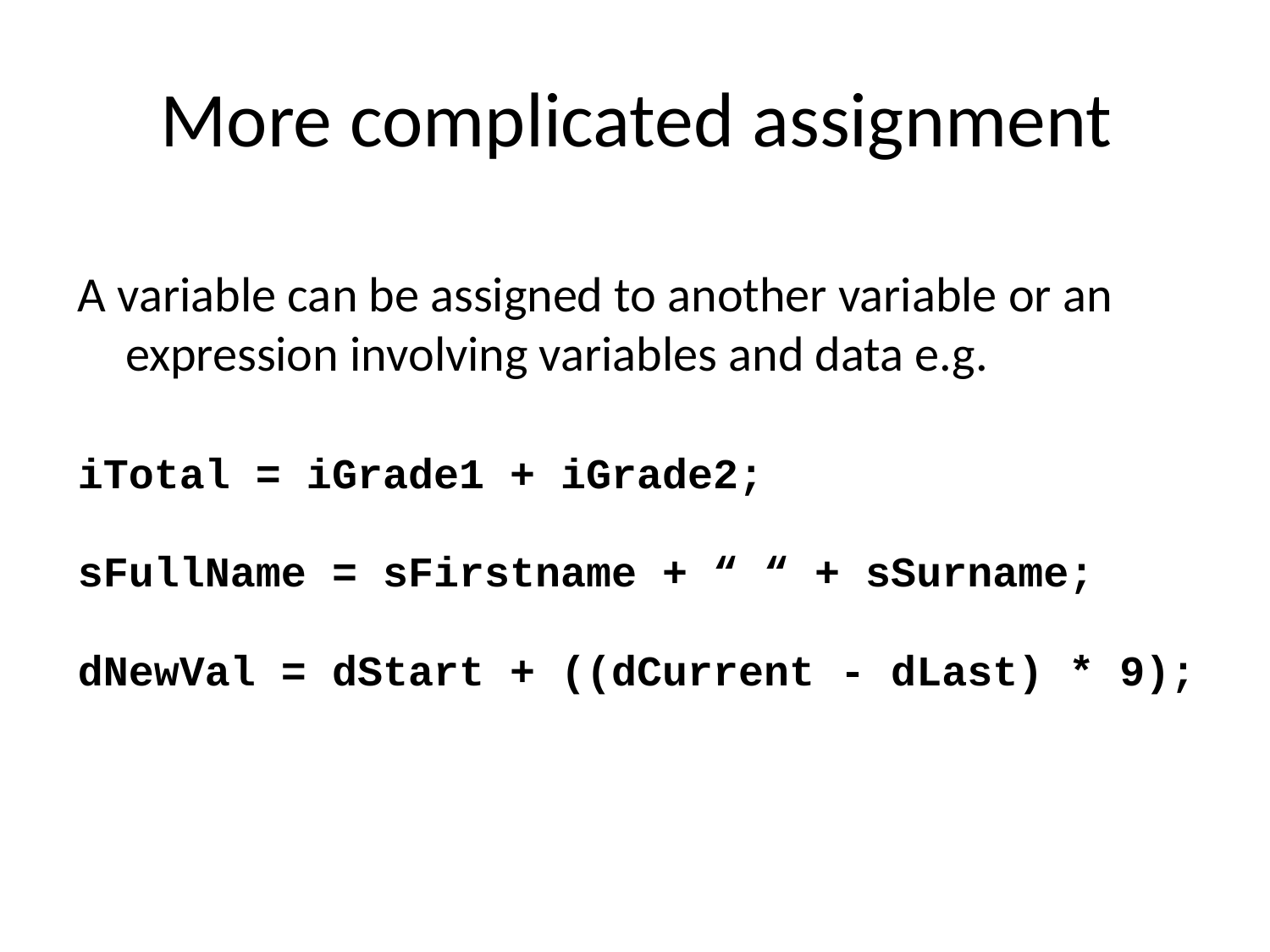

# More complicated assignment
A variable can be assigned to another variable or an expression involving variables and data e.g.

iTotal = iGrade1 + iGrade2;

sFullName = sFirstname + “ “ + sSurname;

dNewVal = dStart + ((dCurrent - dLast) * 9);